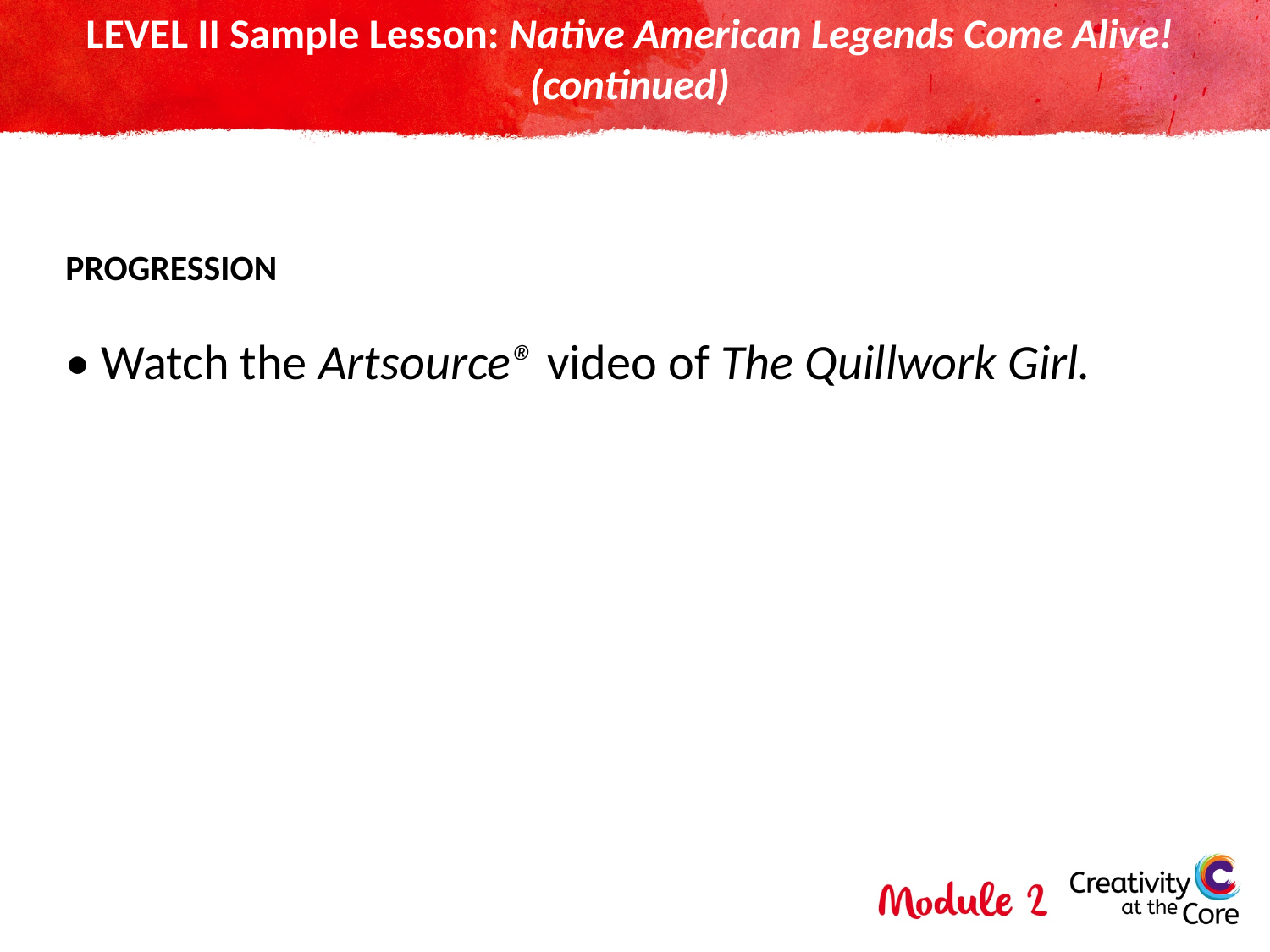

# LEVEL II Sample Lesson: Native American Legends Come Alive! (continued)

PROGRESSION

• Watch the Artsource® video of The Quillwork Girl.